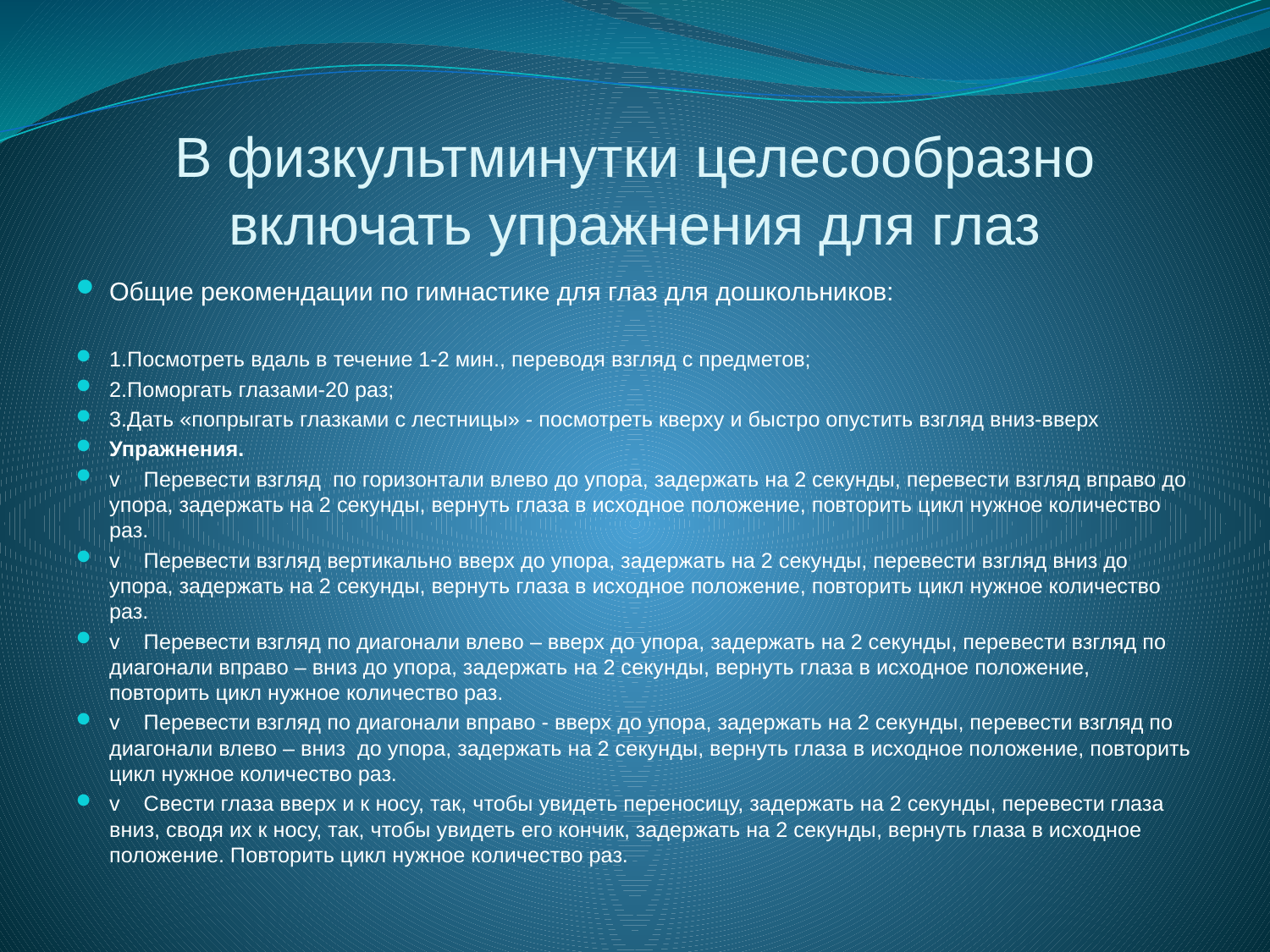

# В физкультминутки целесообразно включать упражнения для глаз
Общие рекомендации по гимнастике для глаз для дошкольников:

1.Посмотреть вдаль в течение 1-2 мин., переводя взгляд с предметов;
2.Поморгать глазами-20 раз;
3.Дать «попрыгать глазками с лестницы» - посмотреть кверху и быстро опустить взгляд вниз-вверх
Упражнения.
v    Перевести взгляд  по горизонтали влево до упора, задержать на 2 секунды, перевести взгляд вправо до упора, задержать на 2 секунды, вернуть глаза в исходное положение, повторить цикл нужное количество раз.
v    Перевести взгляд вертикально вверх до упора, задержать на 2 секунды, перевести взгляд вниз до упора, задержать на 2 секунды, вернуть глаза в исходное положение, повторить цикл нужное количество раз.
v    Перевести взгляд по диагонали влево – вверх до упора, задержать на 2 секунды, перевести взгляд по диагонали вправо – вниз до упора, задержать на 2 секунды, вернуть глаза в исходное положение, повторить цикл нужное количество раз.
v    Перевести взгляд по диагонали вправо - вверх до упора, задержать на 2 секунды, перевести взгляд по диагонали влево – вниз  до упора, задержать на 2 секунды, вернуть глаза в исходное положение, повторить цикл нужное количество раз.
v    Свести глаза вверх и к носу, так, чтобы увидеть переносицу, задержать на 2 секунды, перевести глаза вниз, сводя их к носу, так, чтобы увидеть его кончик, задержать на 2 секунды, вернуть глаза в исходное положение. Повторить цикл нужное количество раз.